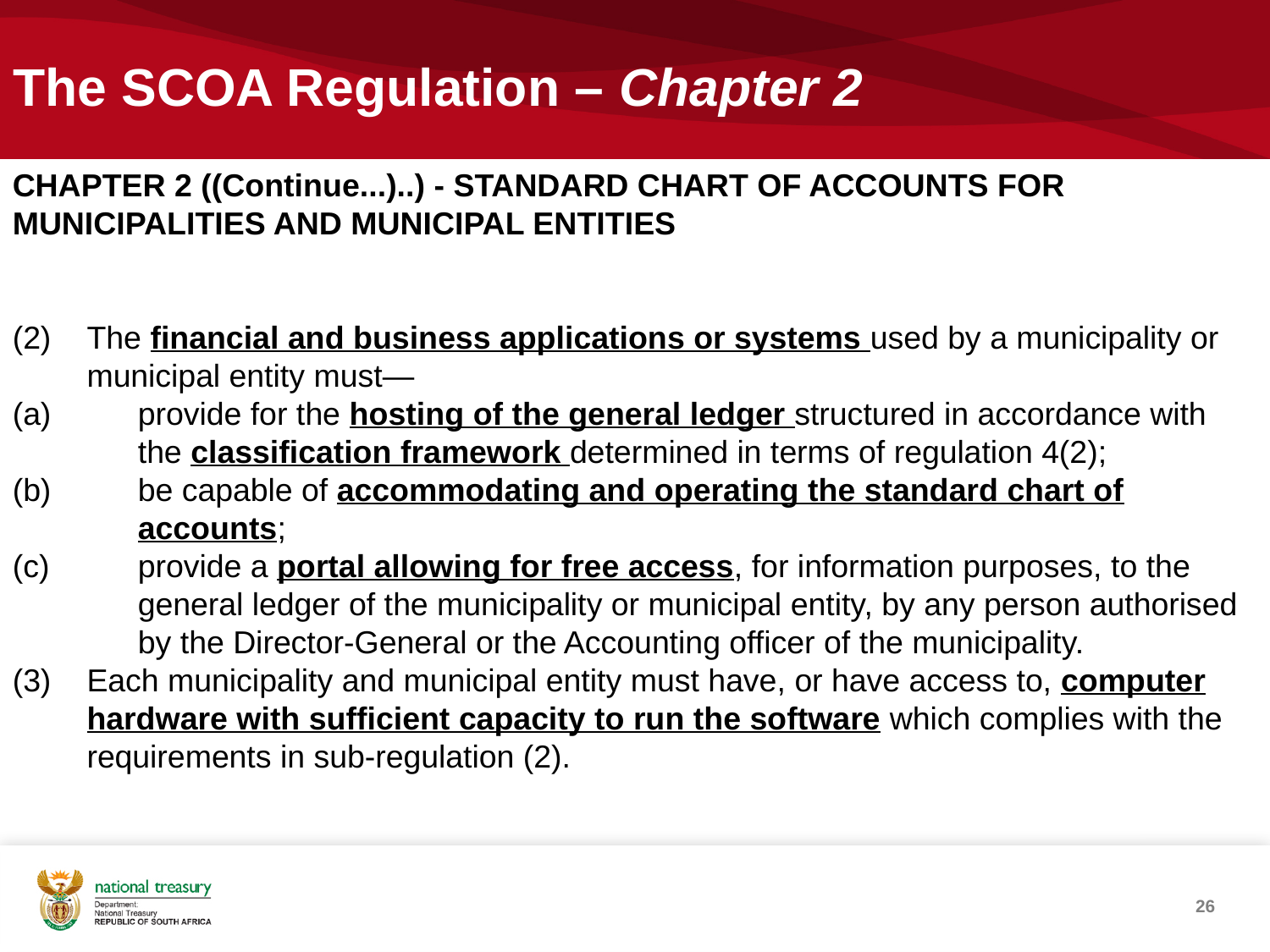

# The SCOA Regulation – Chapter 2

CHAPTER 2 ((Continue...)..) - STANDARD CHART OF ACCOUNTS FOR MUNICIPALITIES AND MUNICIPAL ENTITIES

(2)	The financial and business applications or systems used by a municipality or municipal entity must—
(a)	provide for the hosting of the general ledger structured in accordance with the classification framework determined in terms of regulation 4(2);
(b)	be capable of accommodating and operating the standard chart of accounts;
(c)	provide a portal allowing for free access, for information purposes, to the general ledger of the municipality or municipal entity, by any person authorised by the Director-General or the Accounting officer of the municipality.
(3)	Each municipality and municipal entity must have, or have access to, computer hardware with sufficient capacity to run the software which complies with the requirements in sub-regulation (2).

26